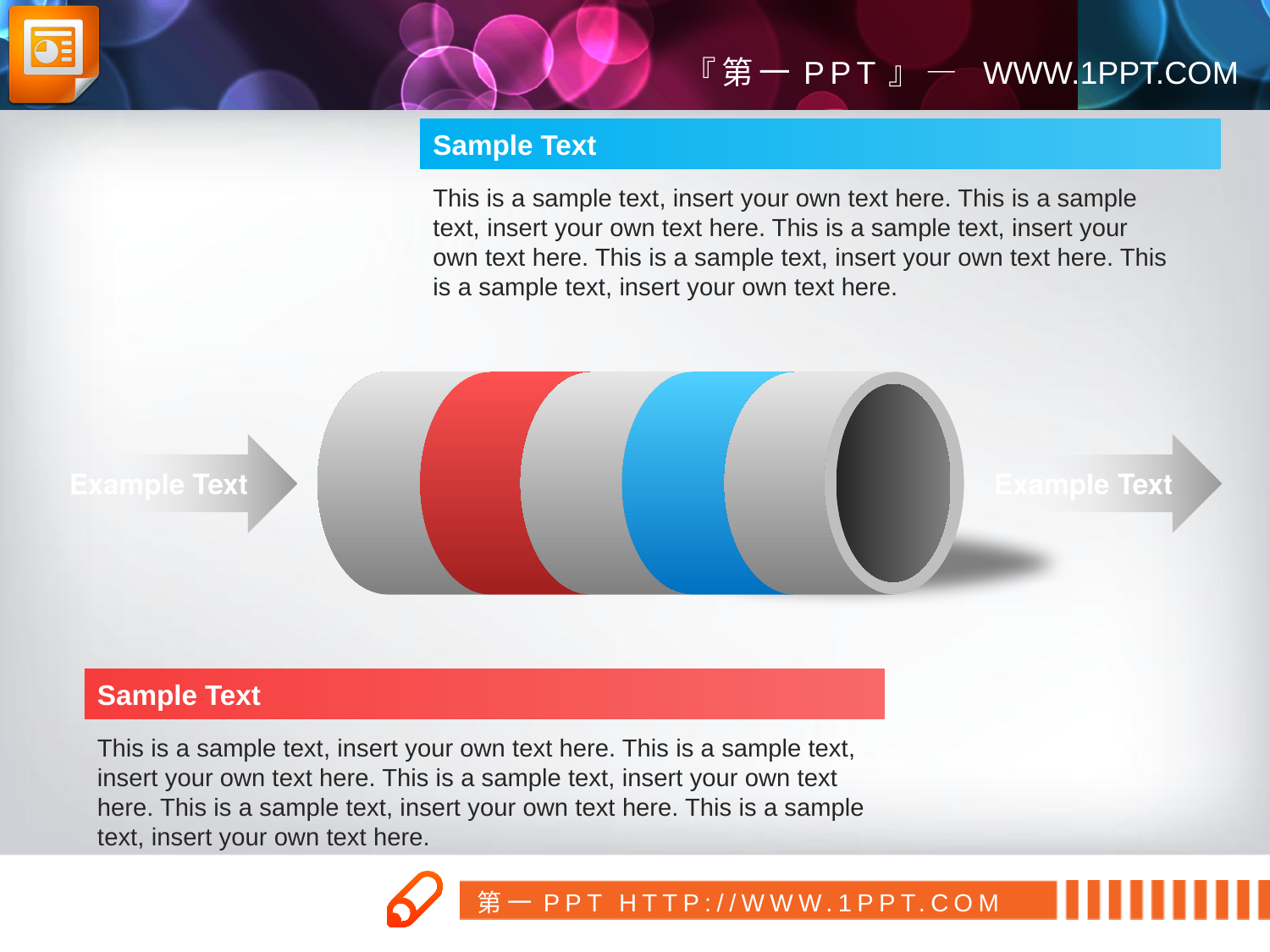

Sample Text
This is a sample text, insert your own text here. This is a sample text, insert your own text here. This is a sample text, insert your own text here. This is a sample text, insert your own text here. This is a sample text, insert your own text here.

Example Text
Example Text

Sample Text
This is a sample text, insert your own text here. This is a sample text, insert your own text here. This is a sample text, insert your own text here. This is a sample text, insert your own text here. This is a sample text, insert your own text here.